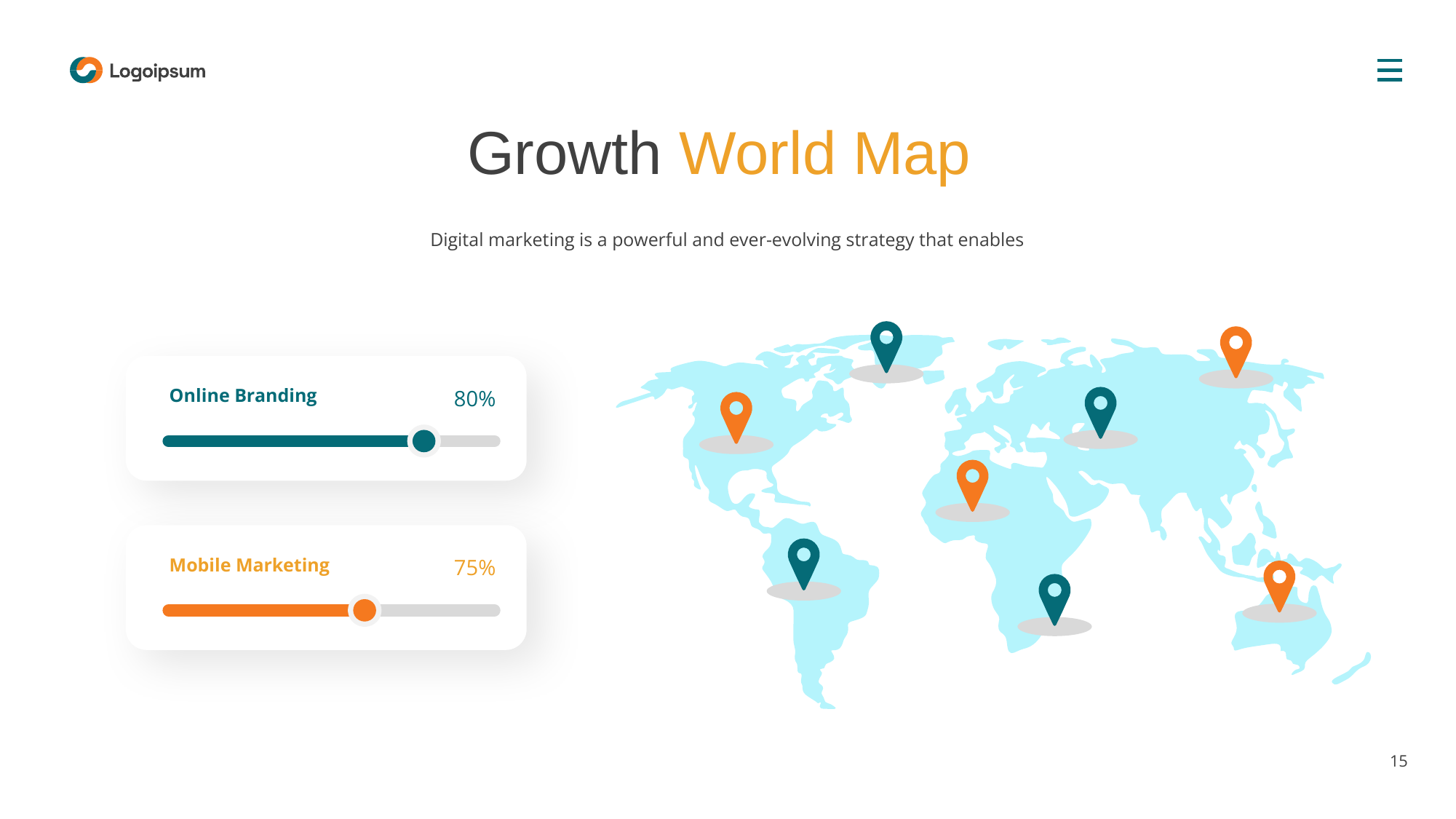

Growth World Map
Digital marketing is a powerful and ever-evolving strategy that enables

80%
Online Branding

75%
Mobile Marketing